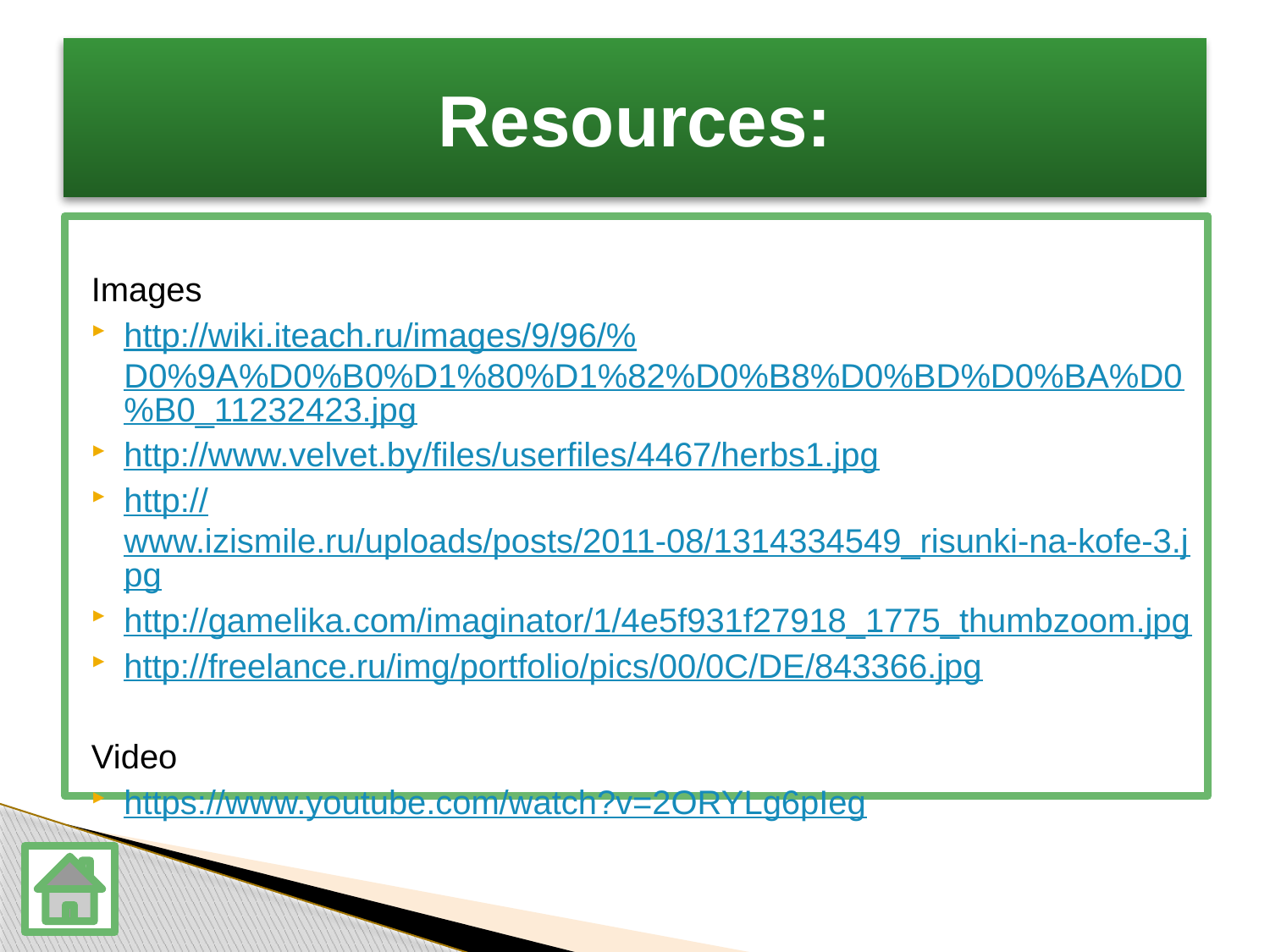

# Resources:

Images
http://wiki.iteach.ru/images/9/96/%D0%9A%D0%B0%D1%80%D1%82%D0%B8%D0%BD%D0%BA%D0%B0_11232423.jpg
http://www.velvet.by/files/userfiles/4467/herbs1.jpg
http://www.izismile.ru/uploads/posts/2011-08/1314334549_risunki-na-kofe-3.jpg
http://gamelika.com/imaginator/1/4e5f931f27918_1775_thumbzoom.jpg
http://freelance.ru/img/portfolio/pics/00/0C/DE/843366.jpg

Video
https://www.youtube.com/watch?v=2ORYLg6pIeg